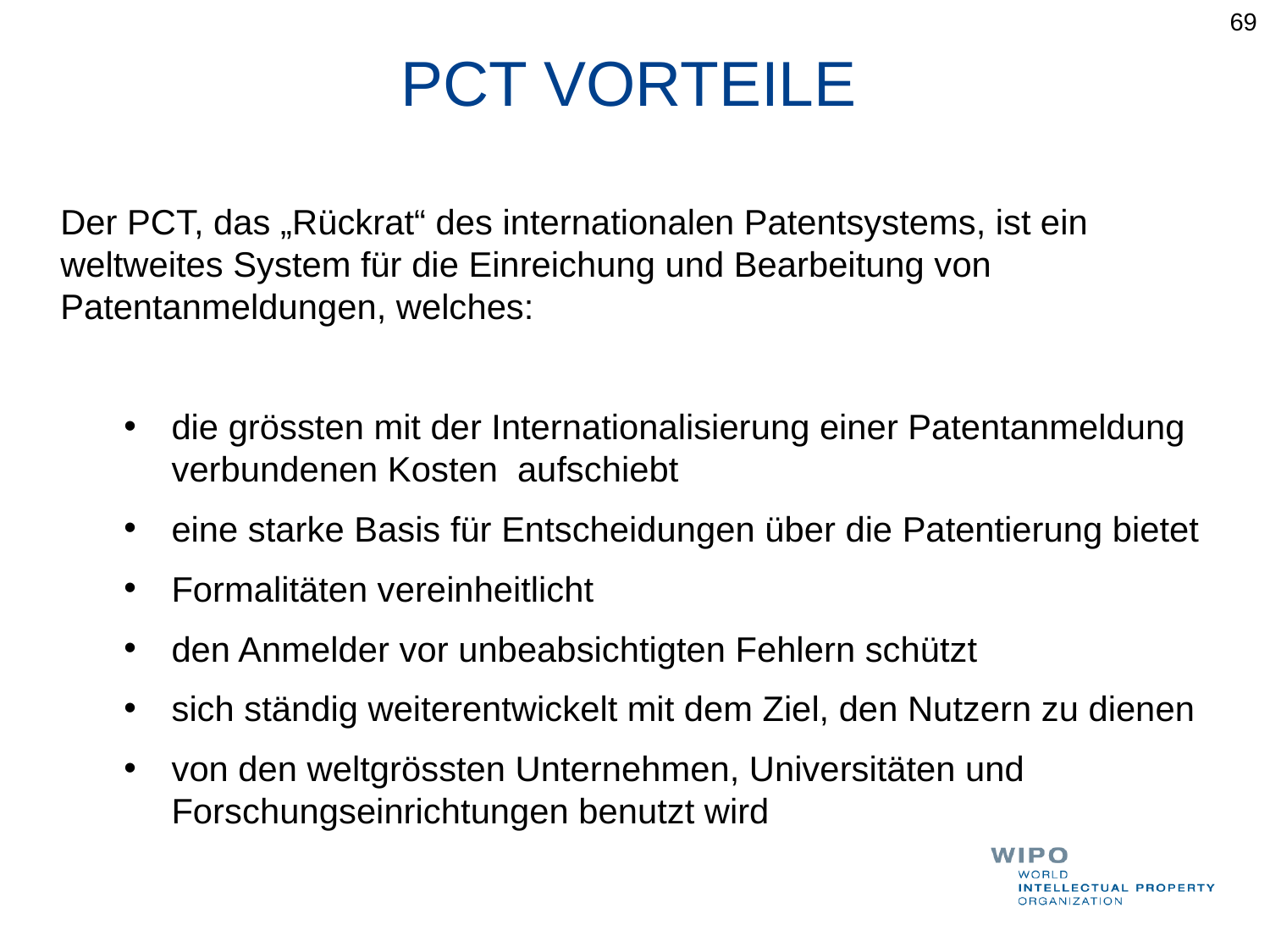

69
 PCT VORTEILE
Der PCT, das „Rückrat“ des internationalen Patentsystems, ist ein weltweites System für die Einreichung und Bearbeitung von Patentanmeldungen, welches:

die grössten mit der Internationalisierung einer Patentanmeldung verbundenen Kosten  aufschiebt
eine starke Basis für Entscheidungen über die Patentierung bietet
Formalitäten vereinheitlicht
den Anmelder vor unbeabsichtigten Fehlern schützt
sich ständig weiterentwickelt mit dem Ziel, den Nutzern zu dienen
von den weltgrössten Unternehmen, Universitäten und Forschungseinrichtungen benutzt wird